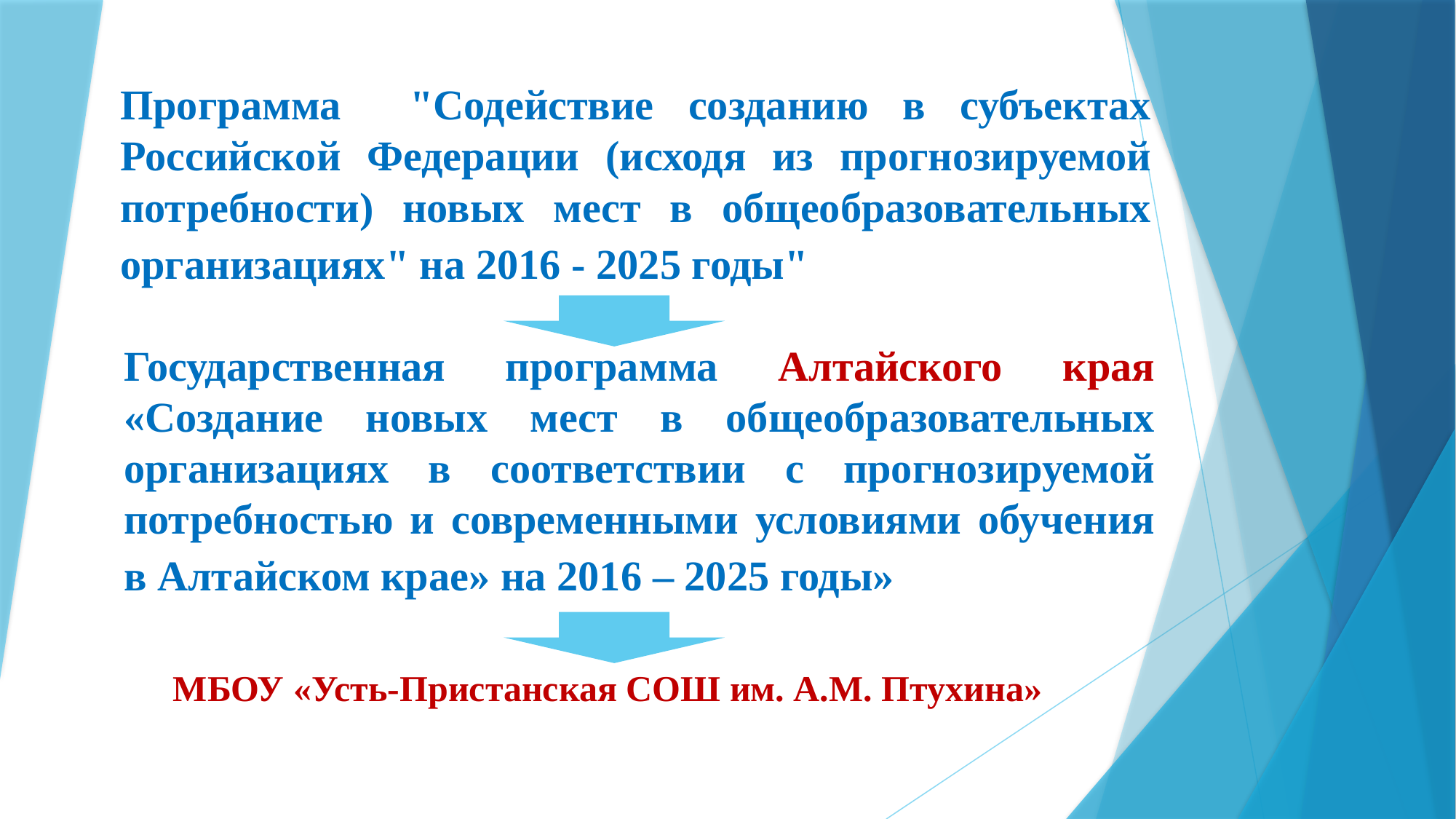

# Программа  "Содействие созданию в субъектах Российской Федерации (исходя из прогнозируемой потребности) новых мест в общеобразовательных организациях" на 2016 - 2025 годы"

Государственная программа Алтайского края «Создание новых мест в общеобразовательных организациях в соответствии с прогнозируемой потребностью и современными условиями обучения в Алтайском крае» на 2016 – 2025 годы»

МБОУ «Усть-Пристанская СОШ им. А.М. Птухина»